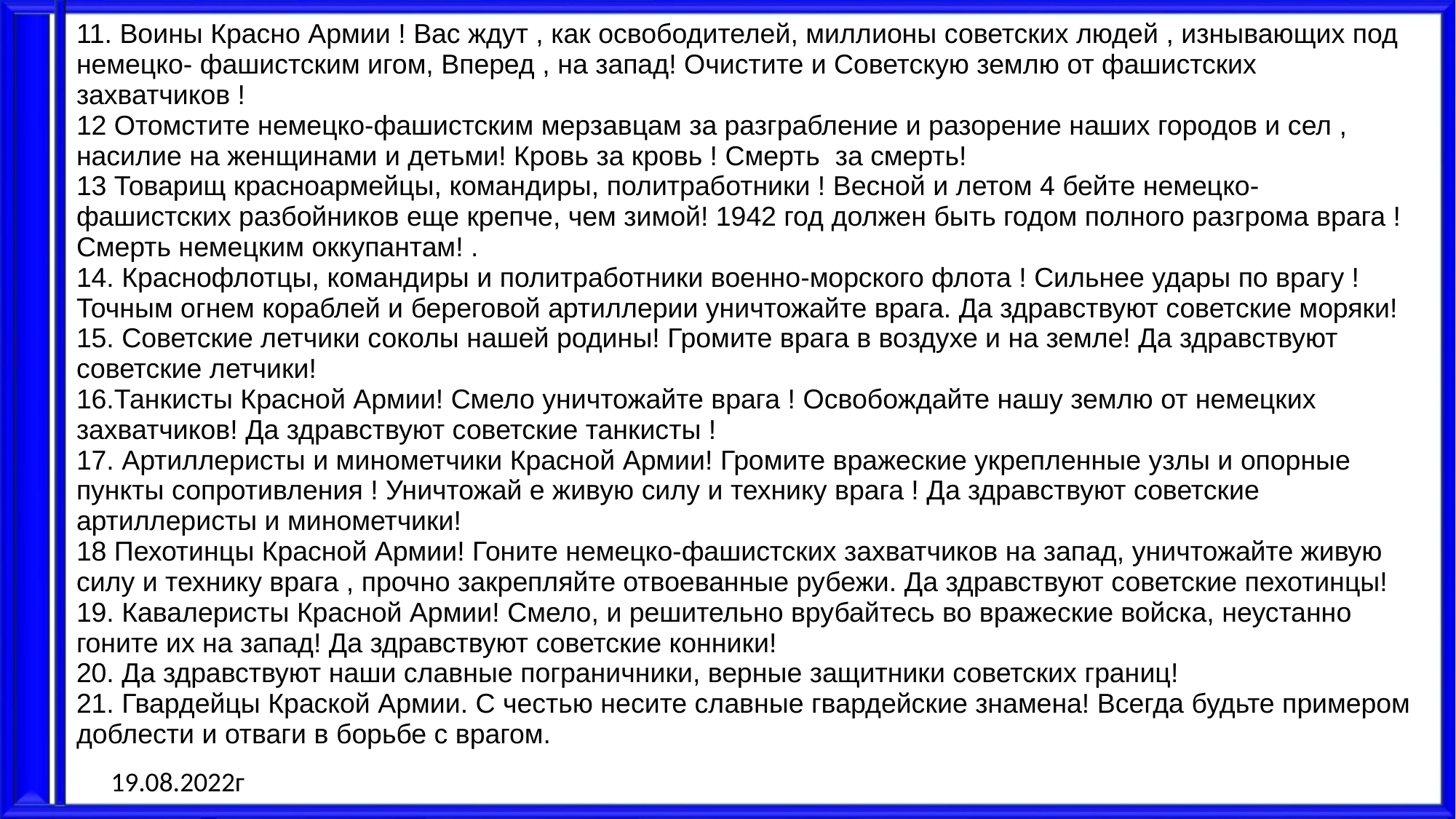

11. Воины Красно Армии ! Вас ждут , как освободителей, миллионы советских людей , изнывающих под немецко- фашистским игом, Вперед , на запад! Очистите и Советскую землю от фашистских захватчиков !
12 Отомстите немецко-фашистским мерзавцам за разграбление и разорение наших городов и сел , насилие на женщинами и детьми! Кровь за кровь ! Смерть  за смерть!
13 Товарищ красноармейцы, командиры, политработники ! Весной и летом 4 бейте немецко-фашистских разбойников еще крепче, чем зимой! 1942 год должен быть годом полного разгрома врага ! Смерть немецким оккупантам! .
14. Краснофлотцы, командиры и политработники военно-морского флота ! Сильнее удары по врагу !  Точным огнем кораблей и береговой артиллерии уничтожайте врага. Да здравствуют советские моряки!
15. Советские летчики соколы нашей родины! Громите врага в воздухе и на земле! Да здравствуют советские летчики!
16.Танкисты Красной Армии! Смело уничтожайте врага ! Освобождайте нашу землю от немецких захватчиков! Да здравствуют советские танкисты !
17. Артиллеристы и минометчики Красной Армии! Громите вражеские укрепленные узлы и опорные пункты сопротивления ! Уничтожай е живую силу и технику врага ! Да здравствуют советские артиллеристы и минометчики!
18 Пехотинцы Красной Армии! Гоните немецко-фашистских захватчиков на запад, уничтожайте живую силу и технику врага , прочно закрепляйте отвоеванные рубежи. Да здравствуют советские пехотинцы!
19. Кавалеристы Красной Армии! Смело, и решительно врубайтесь во вражеские войска, неустанно гоните их на запад! Да здравствуют советские конники!
20. Да здравствуют наши славные пограничники, верные защитники советских границ!
21. Гвардейцы Краской Армии. С честью несите славные гвардейские знамена! Всегда будьте примером доблести и отваги в борьбе с врагом.
19.08.2022г